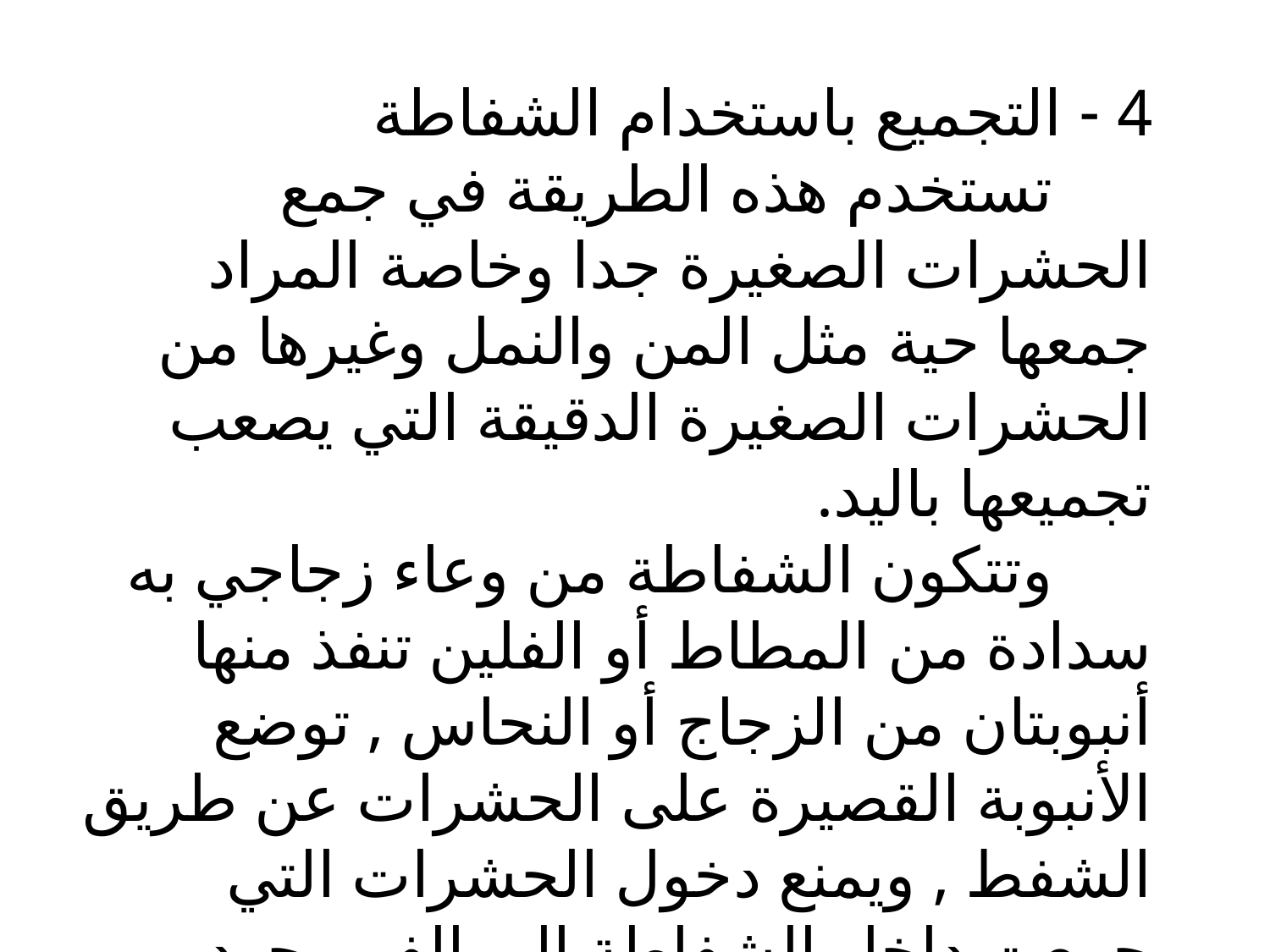

4 - التجميع باستخدام الشفاطة
      تستخدم هذه الطريقة في جمع الحشرات الصغيرة جدا وخاصة المراد جمعها حية مثل المن والنمل وغيرها من الحشرات الصغيرة الدقيقة التي يصعب تجميعها باليد.
      وتتكون الشفاطة من وعاء زجاجي به سدادة من المطاط أو الفلين تنفذ منها أنبوبتان من الزجاج أو النحاس , توضع الأنبوبة القصيرة على الحشرات عن طريق الشفط , ويمنع دخول الحشرات التي جمعت داخل الشفاطة إلى الفم وجود قطعة من الشاش حول فتحة الأنبوبة